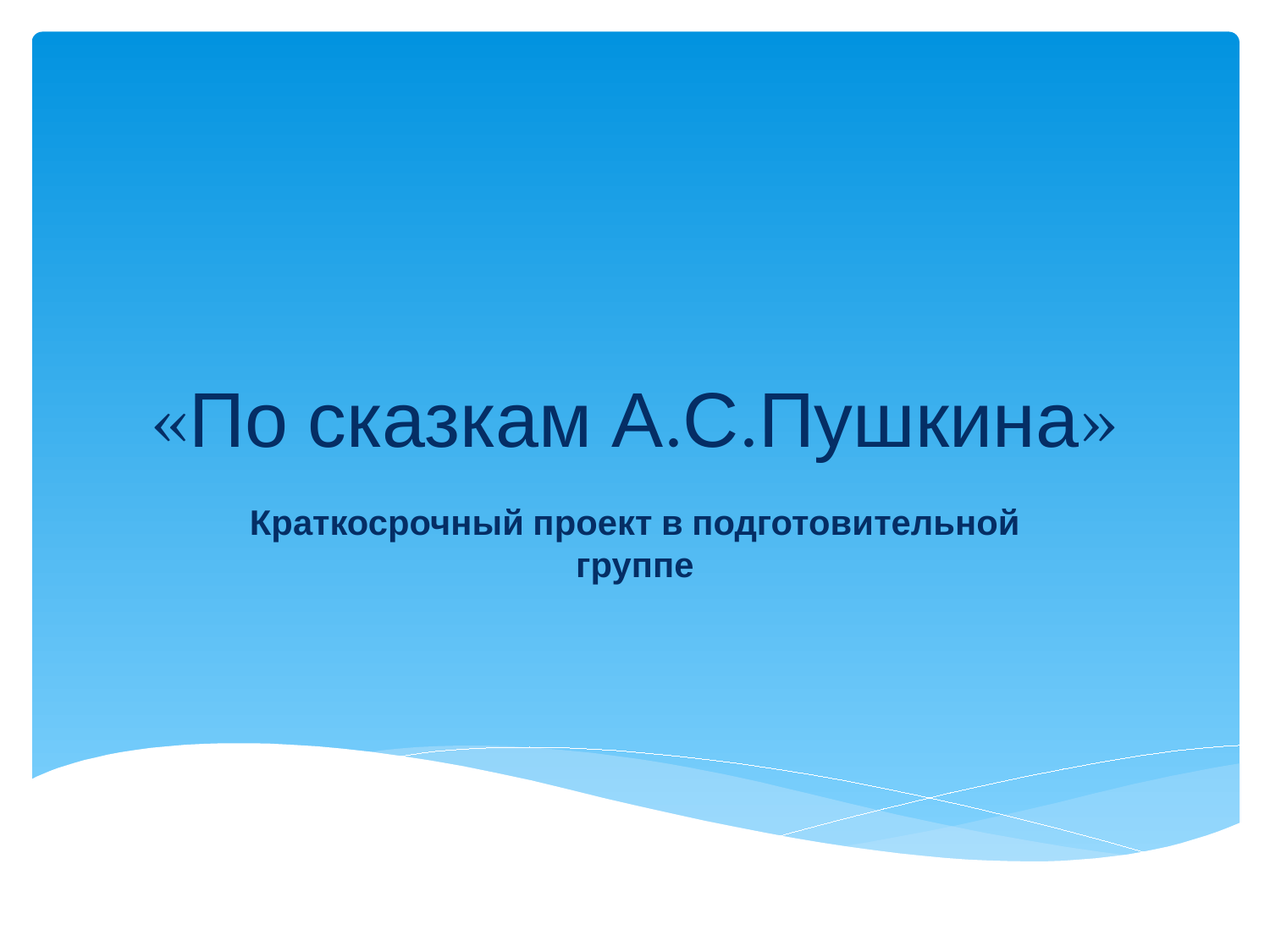

# «По сказкам А.С.Пушкина»
Краткосрочный проект в подготовительной группе